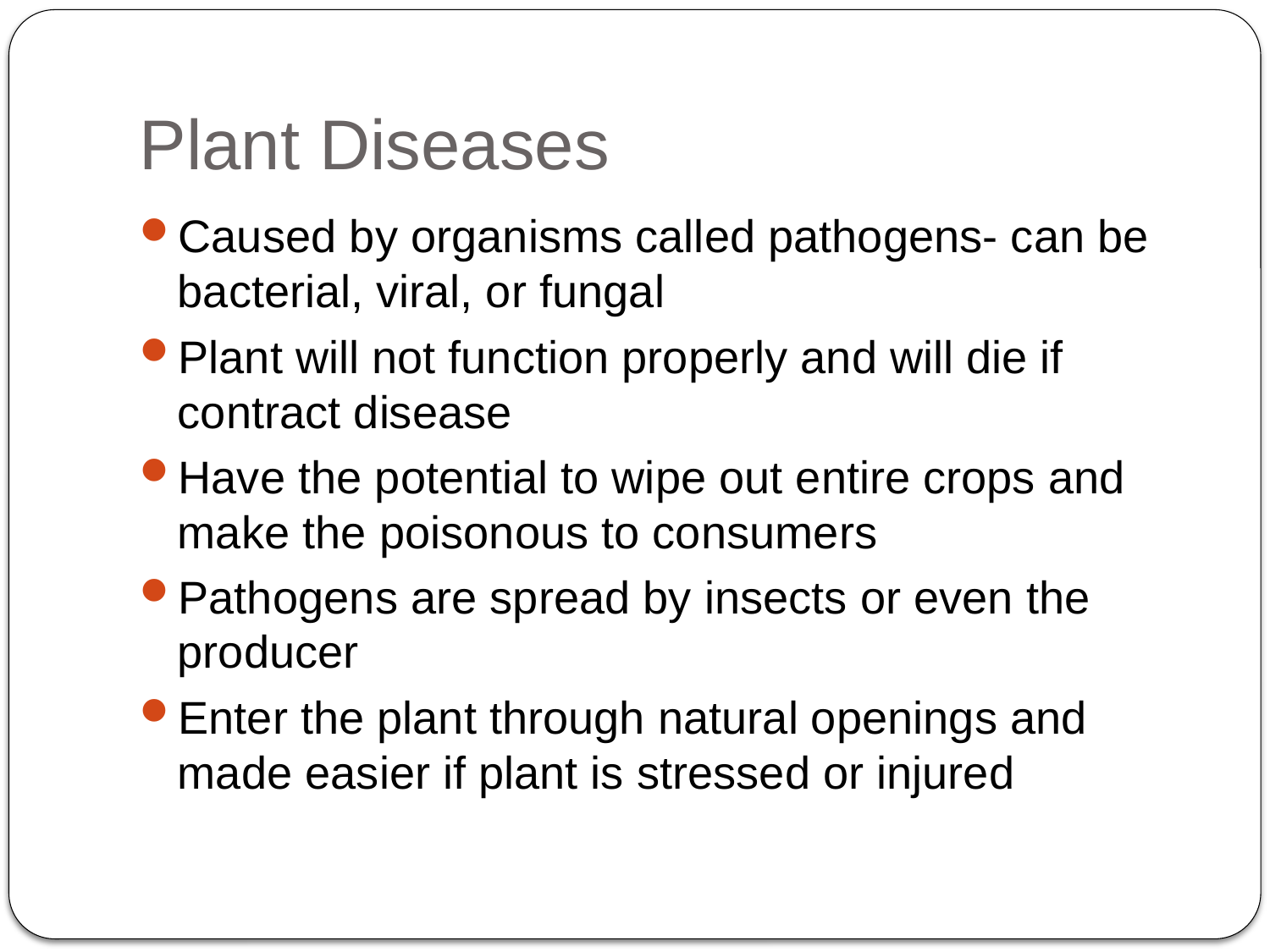

# Plant Diseases
Caused by organisms called pathogens- can be bacterial, viral, or fungal
Plant will not function properly and will die if contract disease
Have the potential to wipe out entire crops and make the poisonous to consumers
Pathogens are spread by insects or even the producer
Enter the plant through natural openings and made easier if plant is stressed or injured